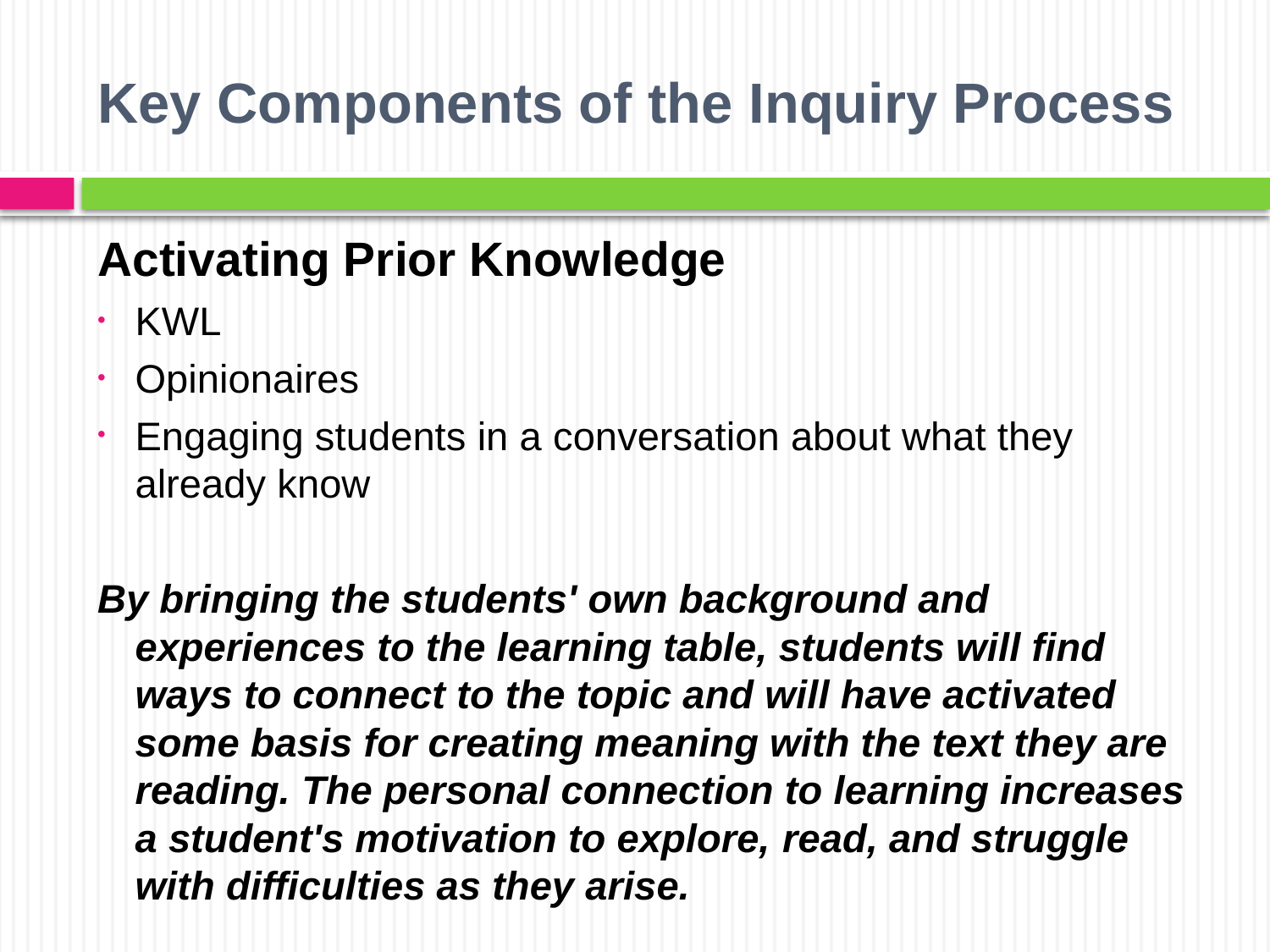

# Key Components of the Inquiry Process
Activating Prior Knowledge
KWL
Opinionaires
Engaging students in a conversation about what they already know

By bringing the students' own background and experiences to the learning table, students will find ways to connect to the topic and will have activated some basis for creating meaning with the text they are reading. The personal connection to learning increases a student's motivation to explore, read, and struggle with difficulties as they arise.